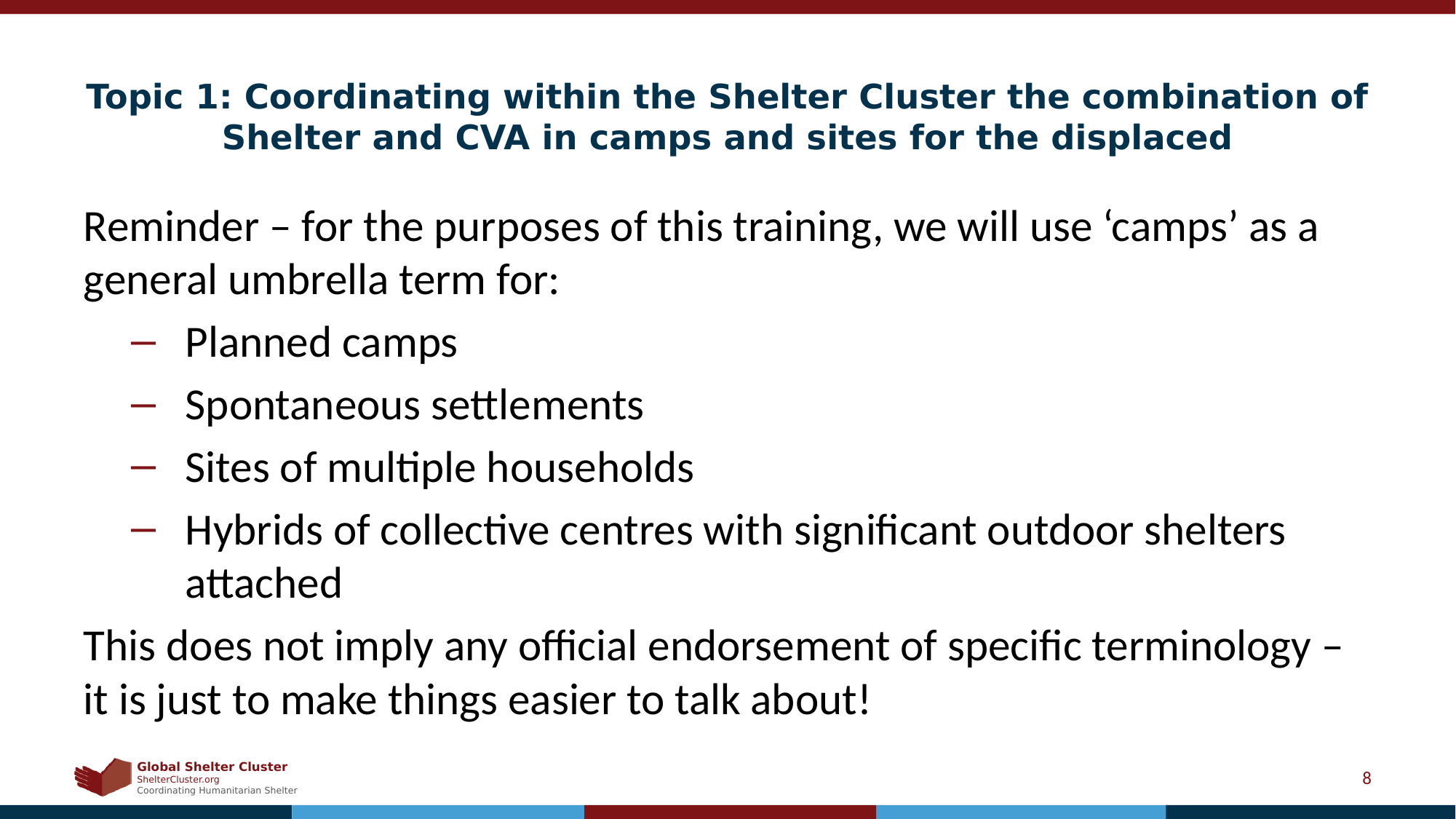

# Topic 1: Coordinating within the Shelter Cluster the combination of Shelter and CVA in camps and sites for the displaced
Reminder – for the purposes of this training, we will use ‘camps’ as a general umbrella term for:
Planned camps
Spontaneous settlements
Sites of multiple households
Hybrids of collective centres with significant outdoor shelters attached
This does not imply any official endorsement of specific terminology – it is just to make things easier to talk about!
8